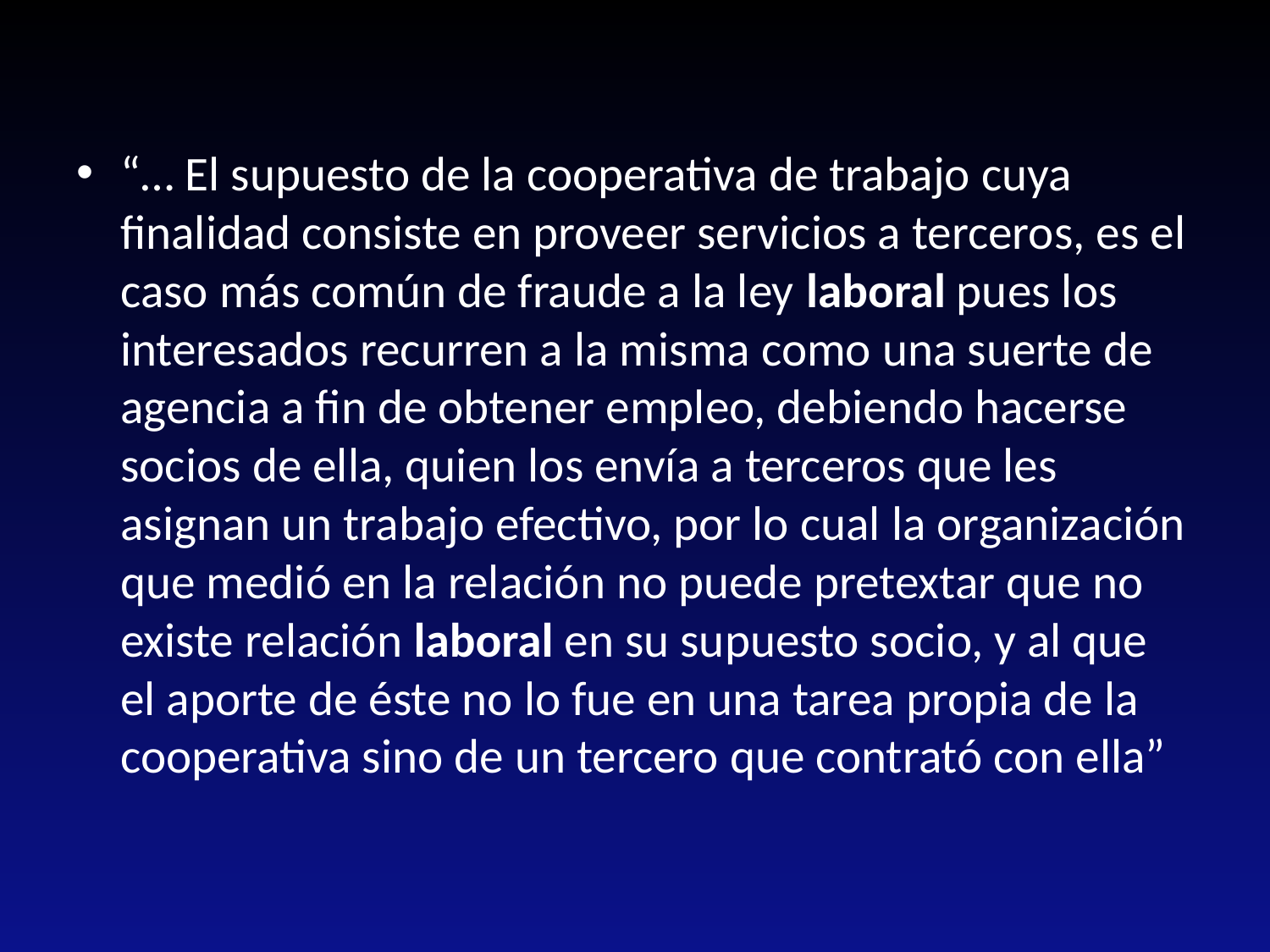

“… El supuesto de la cooperativa de trabajo cuya finalidad consiste en proveer servicios a terceros, es el caso más común de fraude a la ley laboral pues los interesados recurren a la misma como una suerte de agencia a fin de obtener empleo, debiendo hacerse socios de ella, quien los envía a terceros que les asignan un trabajo efectivo, por lo cual la organización que medió en la relación no puede pretextar que no existe relación laboral en su supuesto socio, y al que el aporte de éste no lo fue en una tarea propia de la cooperativa sino de un tercero que contrató con ella”